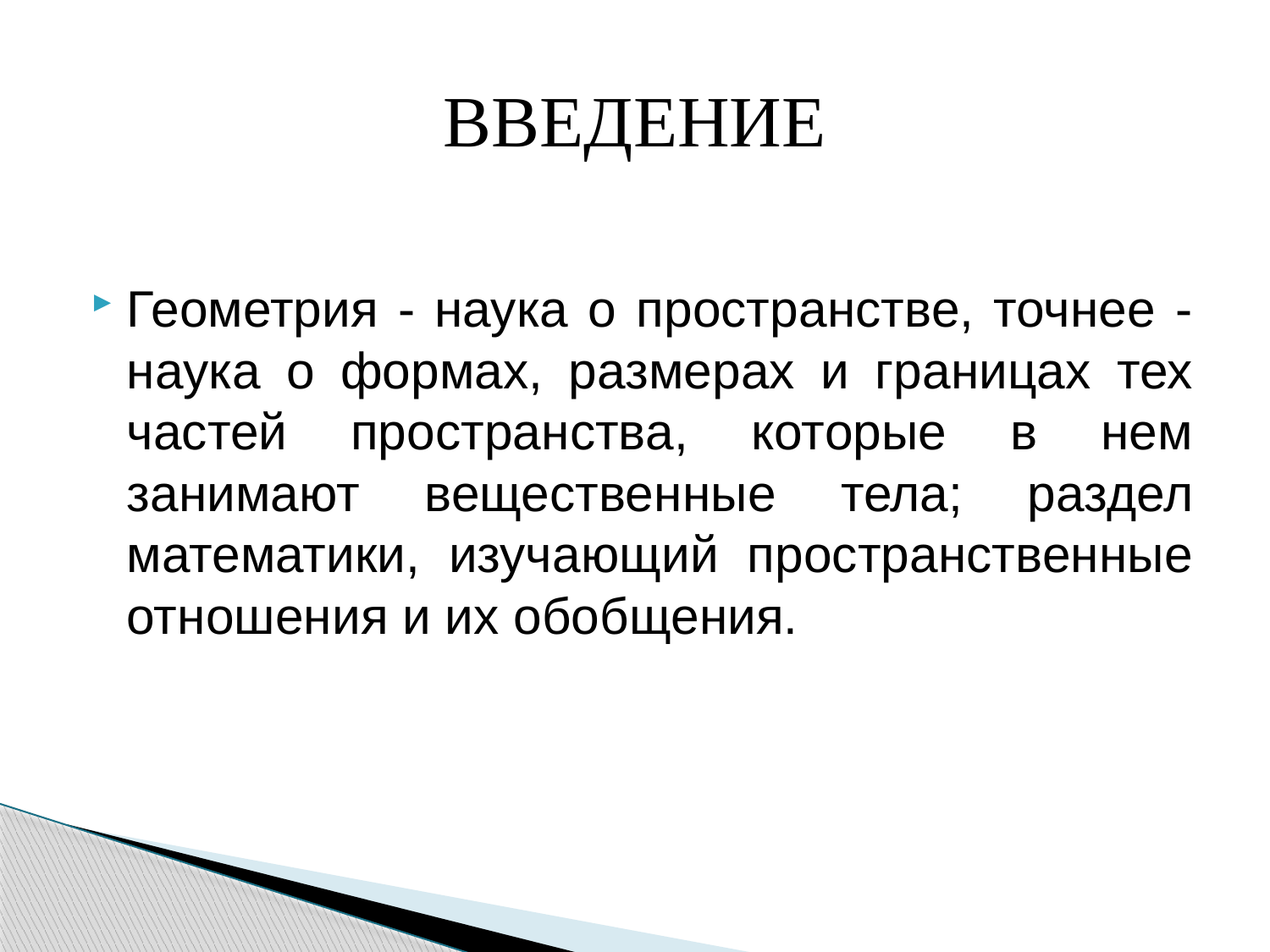

# ВВЕДЕНИЕ

Геометрия - наука о пространстве, точнее - наука о формах, размерах и границах тех частей пространства, которые в нем занимают вещественные тела; раздел математики, изучающий пространственные отношения и их обобщения.